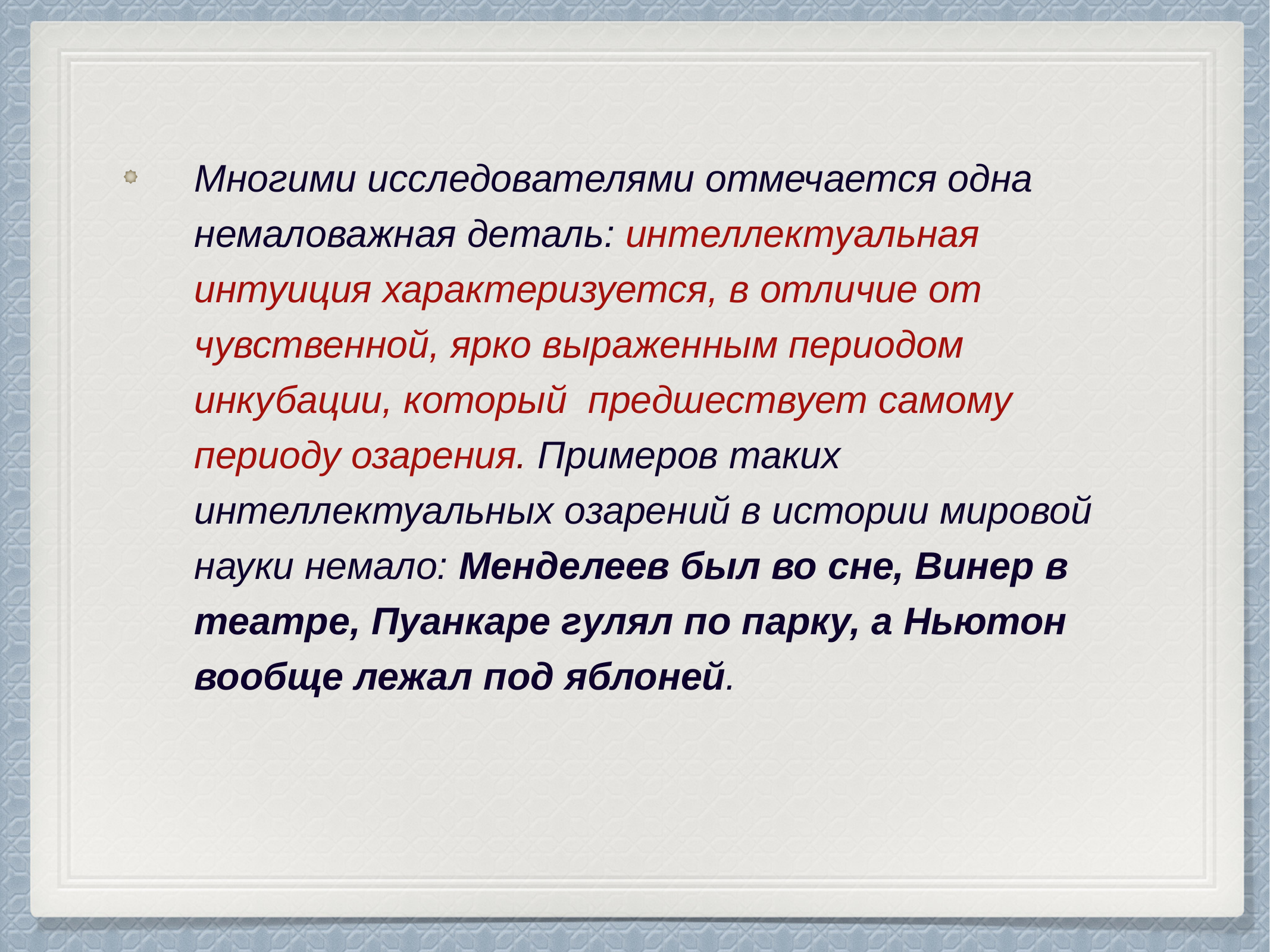

Многими исследователями отмечается одна немаловажная деталь: интеллектуальная интуиция характеризуется, в отличие от чувственной, ярко выраженным периодом инкубации, который  предшествует самому периоду озарения. Примеров таких интеллектуальных озарений в истории мировой науки немало: Менделеев был во сне, Винер в театре, Пуанкаре гулял по парку, а Ньютон вообще лежал под яблоней.